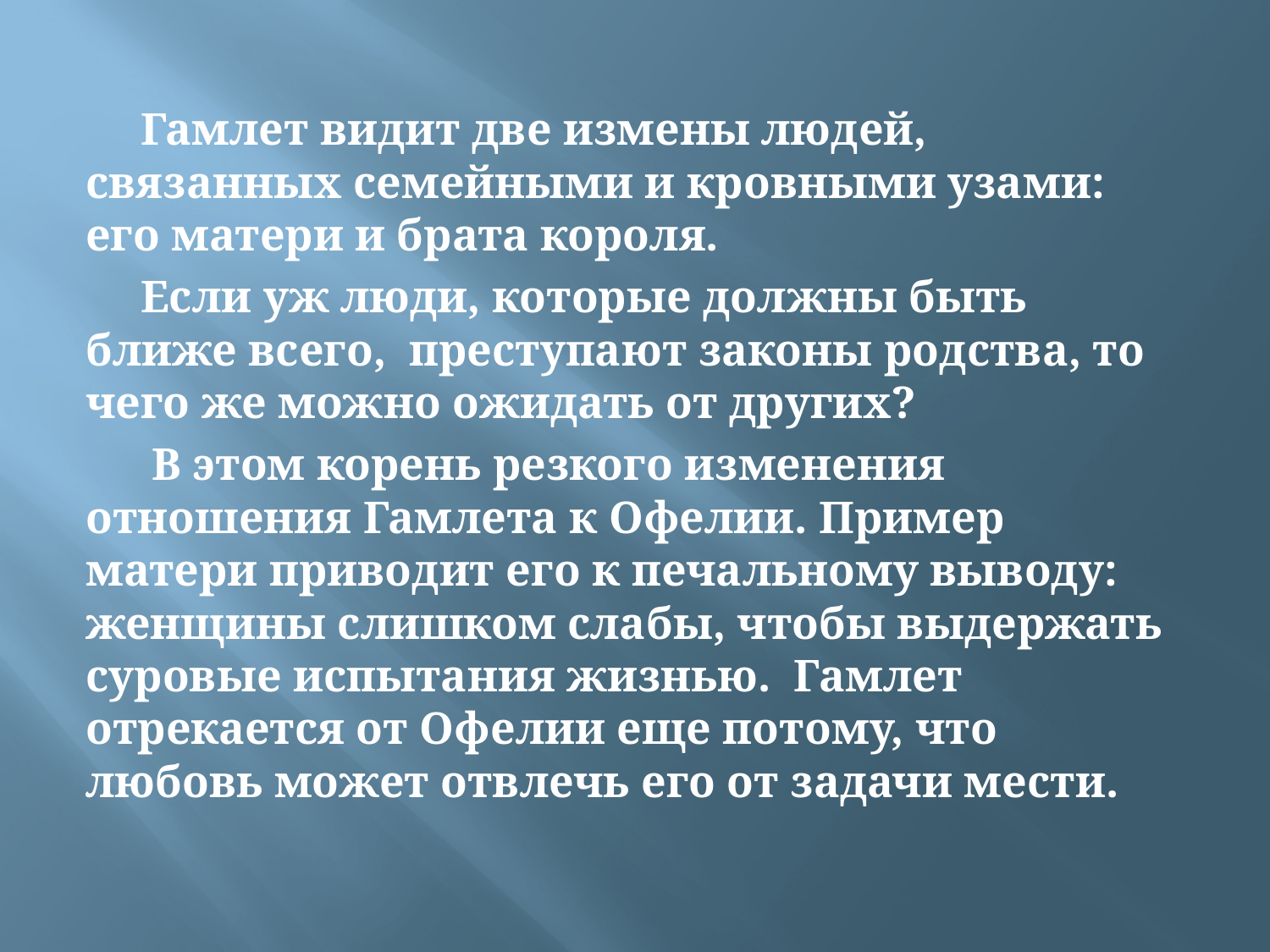

Гамлет видит две измены людей, связанных семейными и кровными узами: его матери и брата короля.
Если уж люди, которые должны быть ближе всего,  преступают законы родства, то чего же можно ожидать от других?
 В этом корень резкого изменения отношения Гамлета к Офелии. Пример матери приводит его к печальному выводу: женщины слишком слабы, чтобы выдержать суровые испытания жизнью.  Гамлет отрекается от Офелии еще потому, что любовь может отвлечь его от задачи мести.